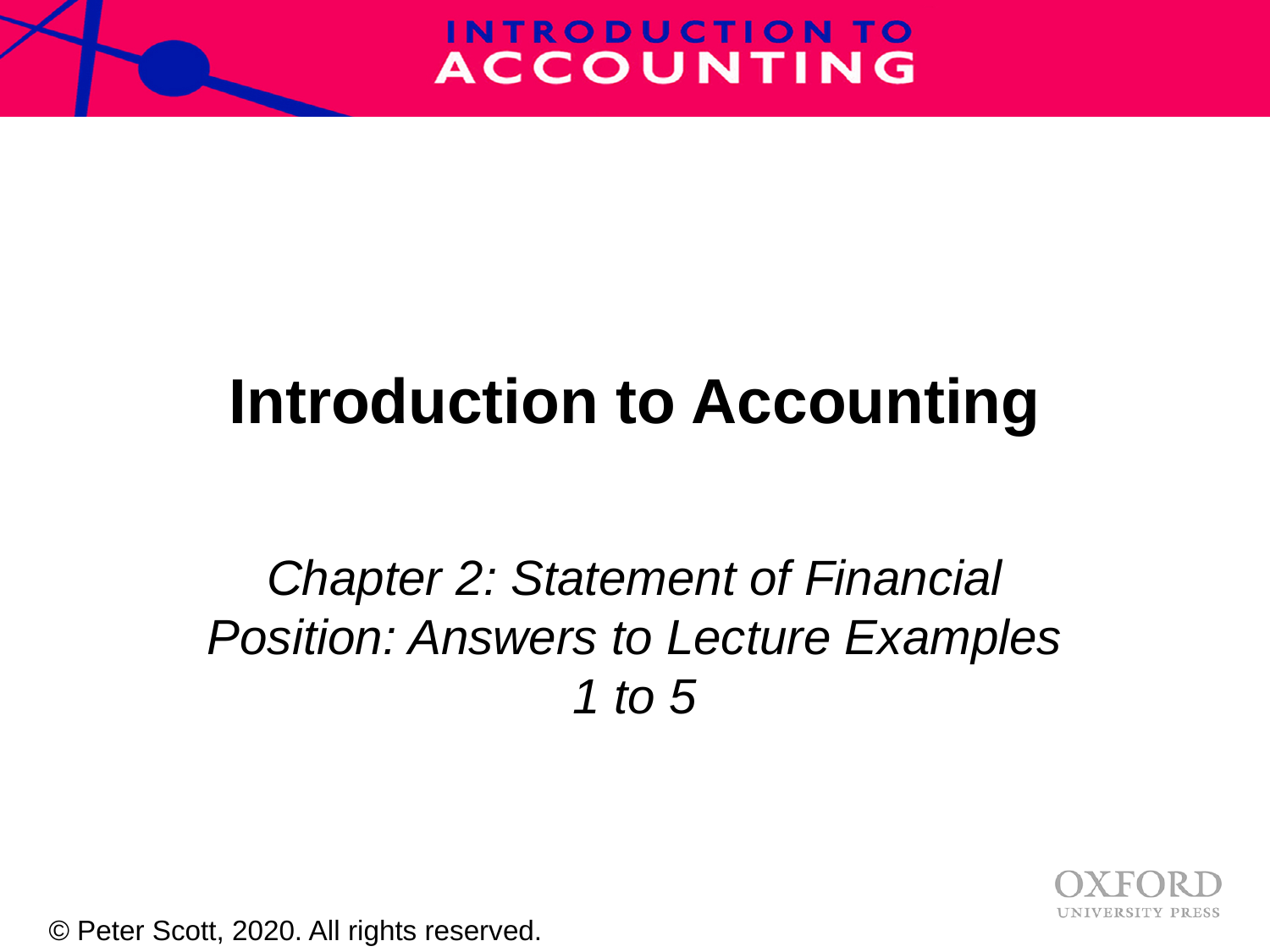

# Introduction to Accounting
Chapter 2: Statement of Financial Position: Answers to Lecture Examples 1 to 5